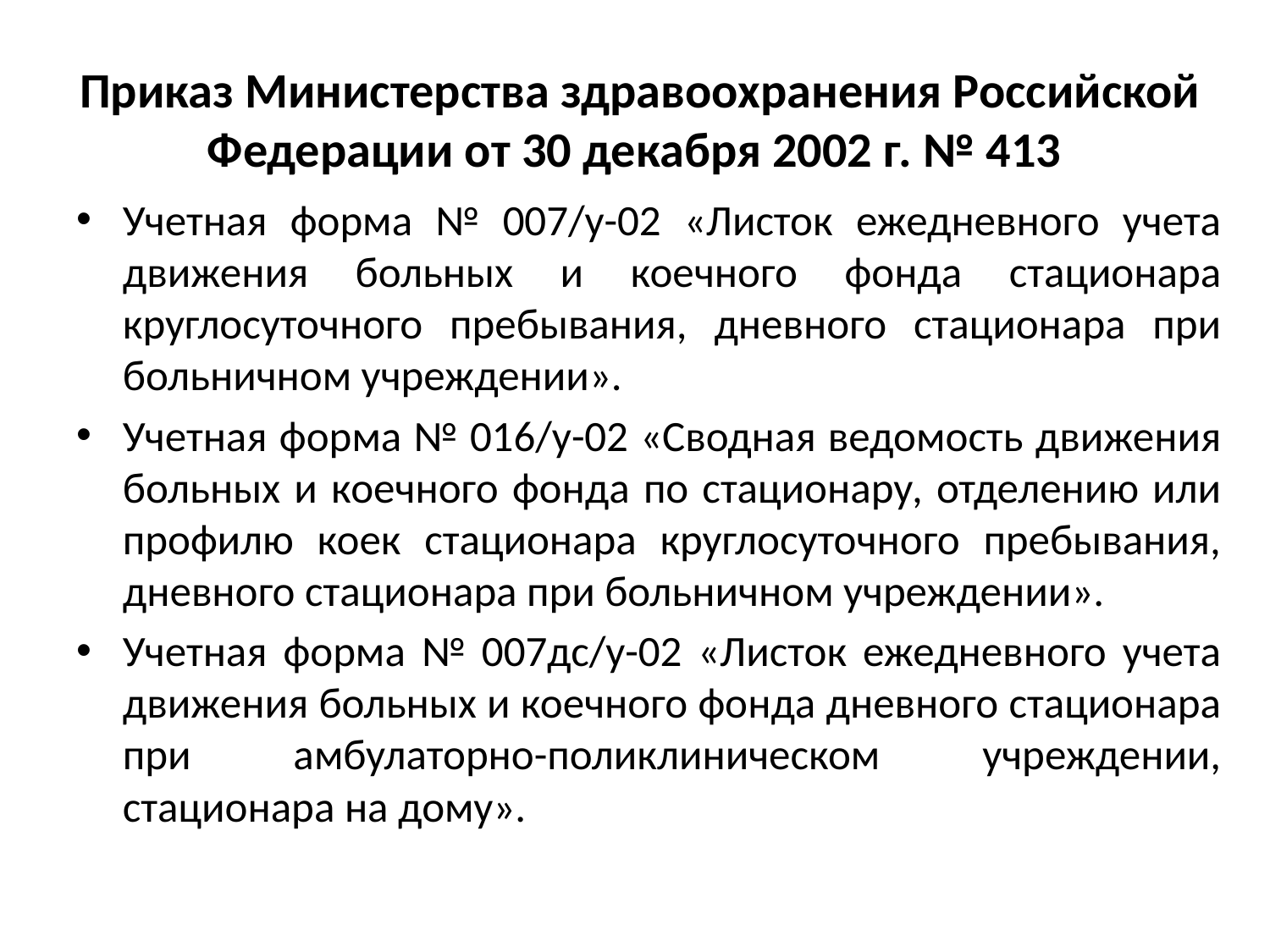

# Приказ Министерства здравоохранения Российской Федерации от 30 декабря 2002 г. № 413
Учетная форма № 007/у-02 «Листок ежедневного учета движения больных и коечного фонда стационара круглосуточного пребывания, дневного стационара при больничном учреждении».
Учетная форма № 016/у-02 «Сводная ведомость движения больных и коечного фонда по стационару, отделению или профилю коек стационара круглосуточного пребывания, дневного стационара при больничном учреждении».
Учетная форма № 007дс/у-02 «Листок ежедневного учета движения больных и коечного фонда дневного стационара при амбулаторно-поликлиническом учреждении, стационара на дому».